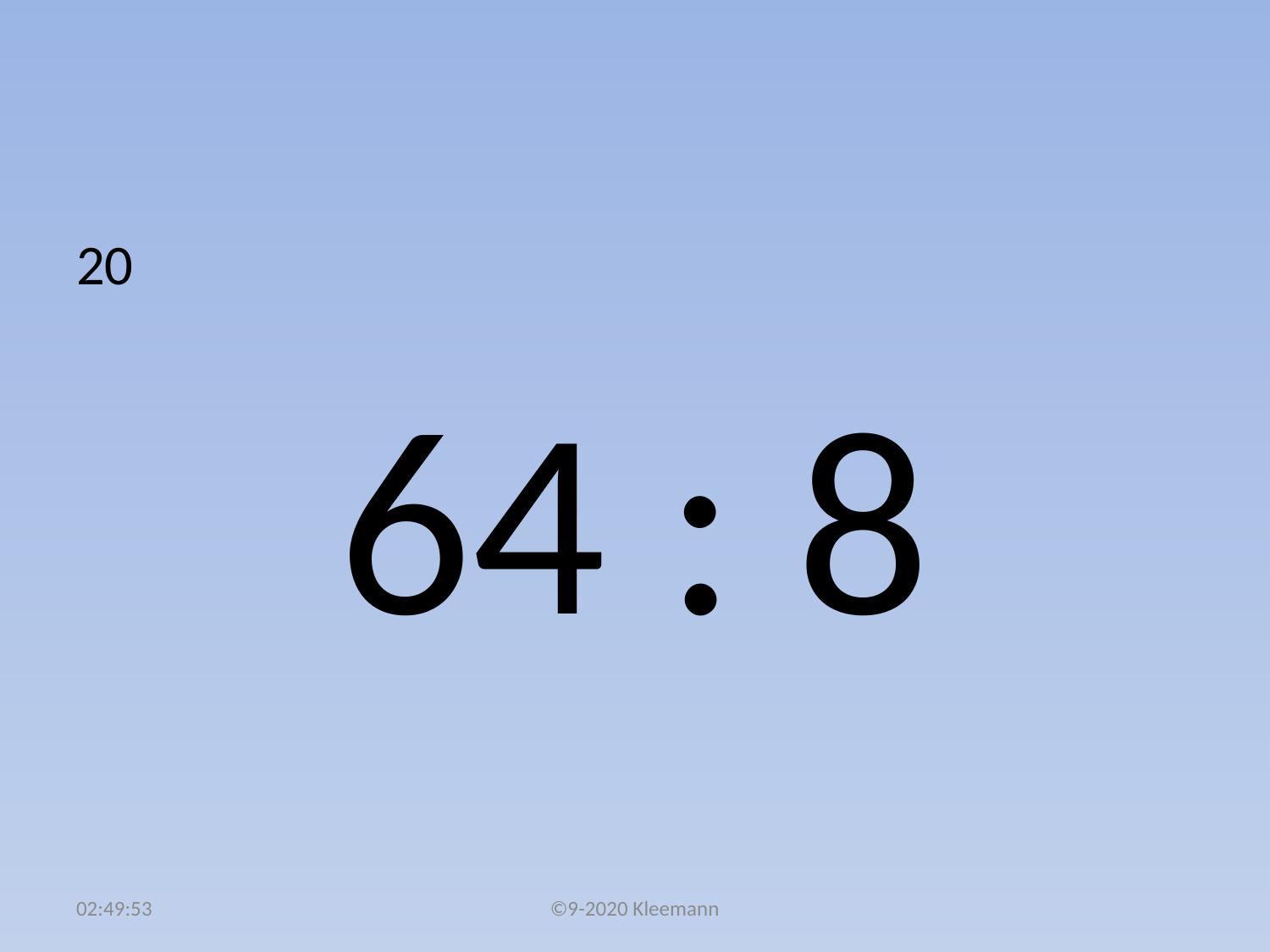

#
20
64 : 8
02:49:53
©9-2020 Kleemann